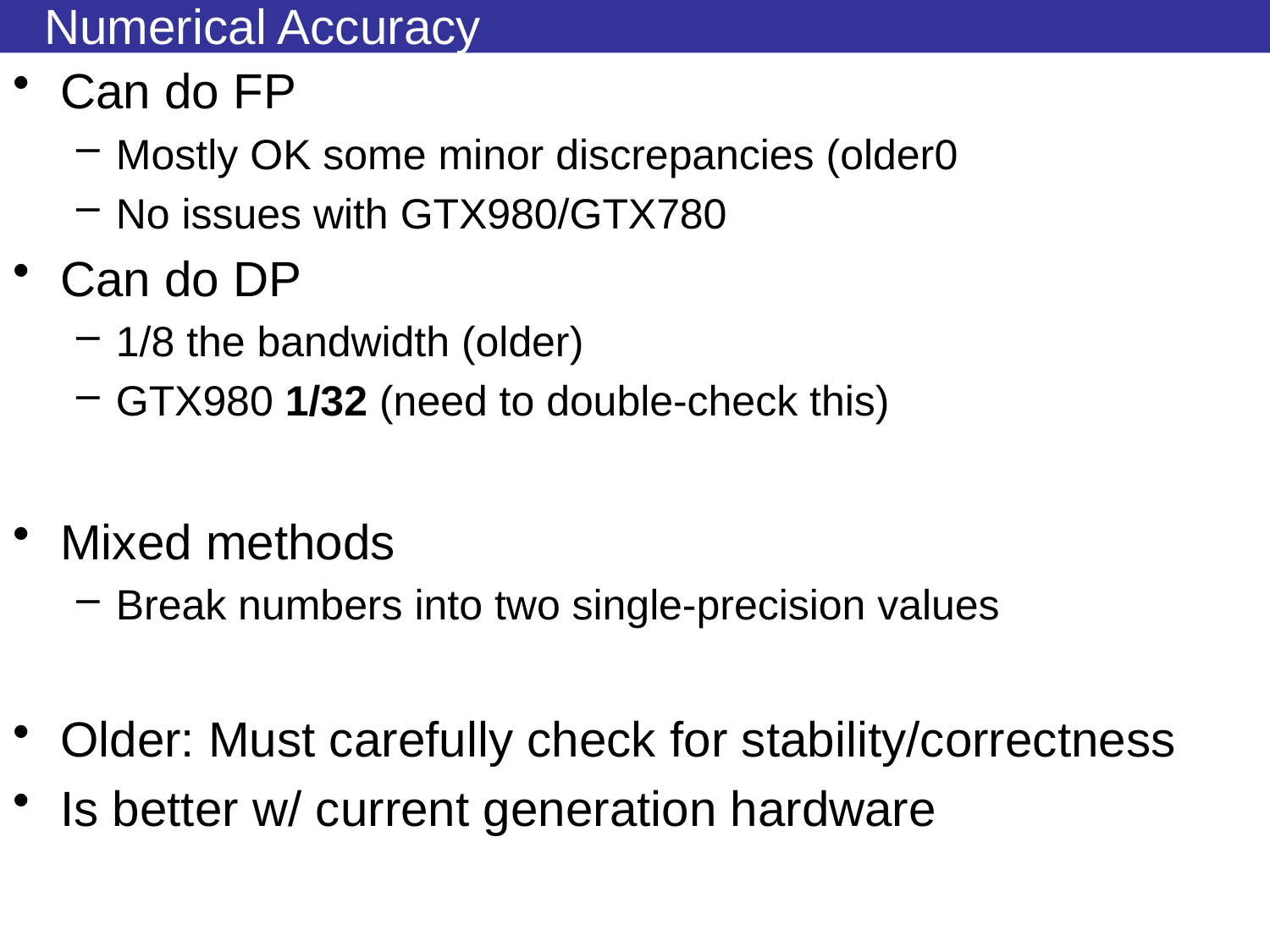

# Numerical Accuracy
Can do FP
Mostly OK some minor discrepancies (older0
No issues with GTX980/GTX780
Can do DP
1/8 the bandwidth (older)
GTX980 1/32 (need to double-check this)

Mixed methods
Break numbers into two single-precision values

Older: Must carefully check for stability/correctness
Is better w/ current generation hardware